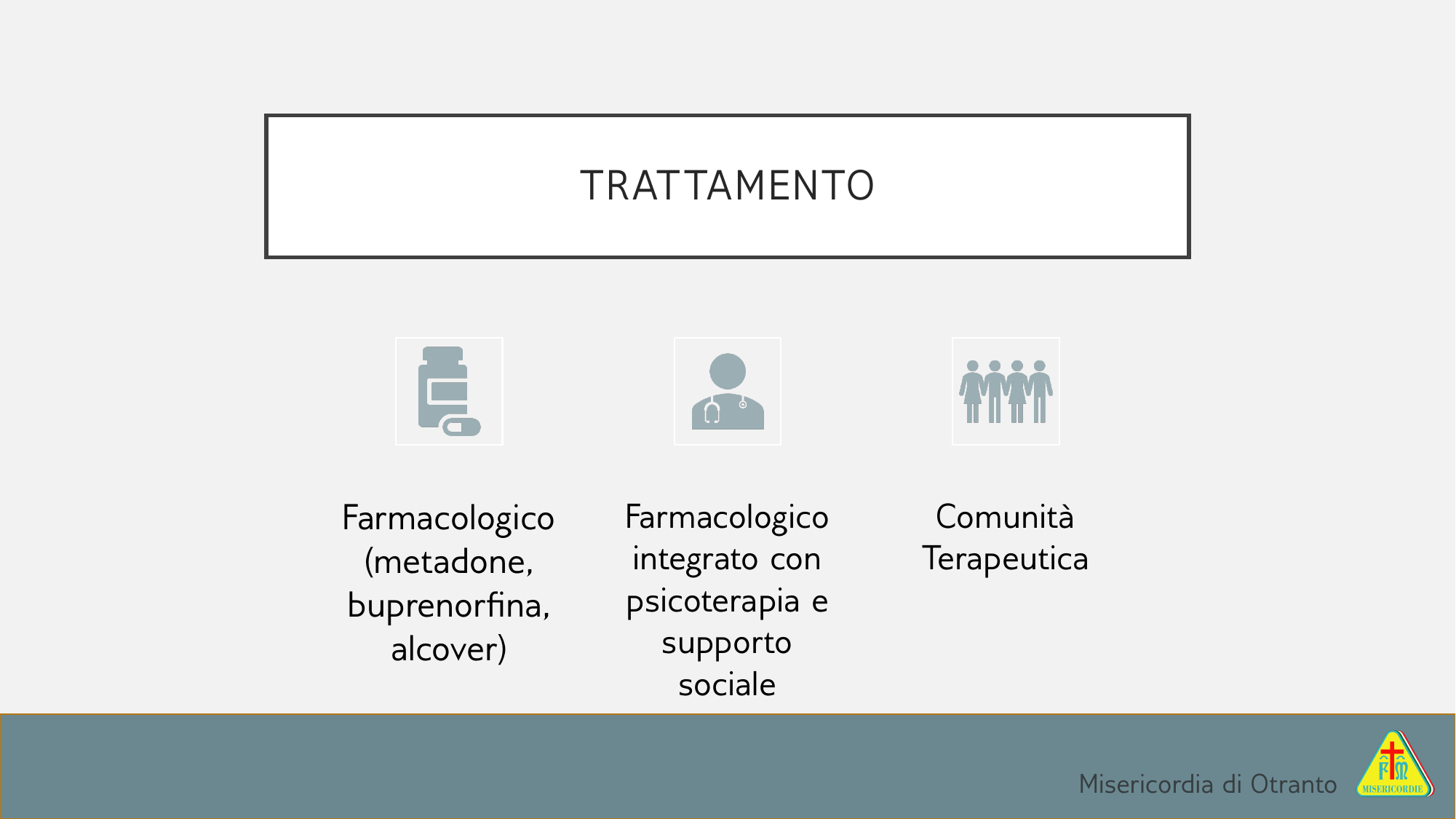

# Trattamento
Farmacologico (metadone, buprenorfina, alcover)
Farmacologico integrato con psicoterapia e supporto sociale
Comunità Terapeutica